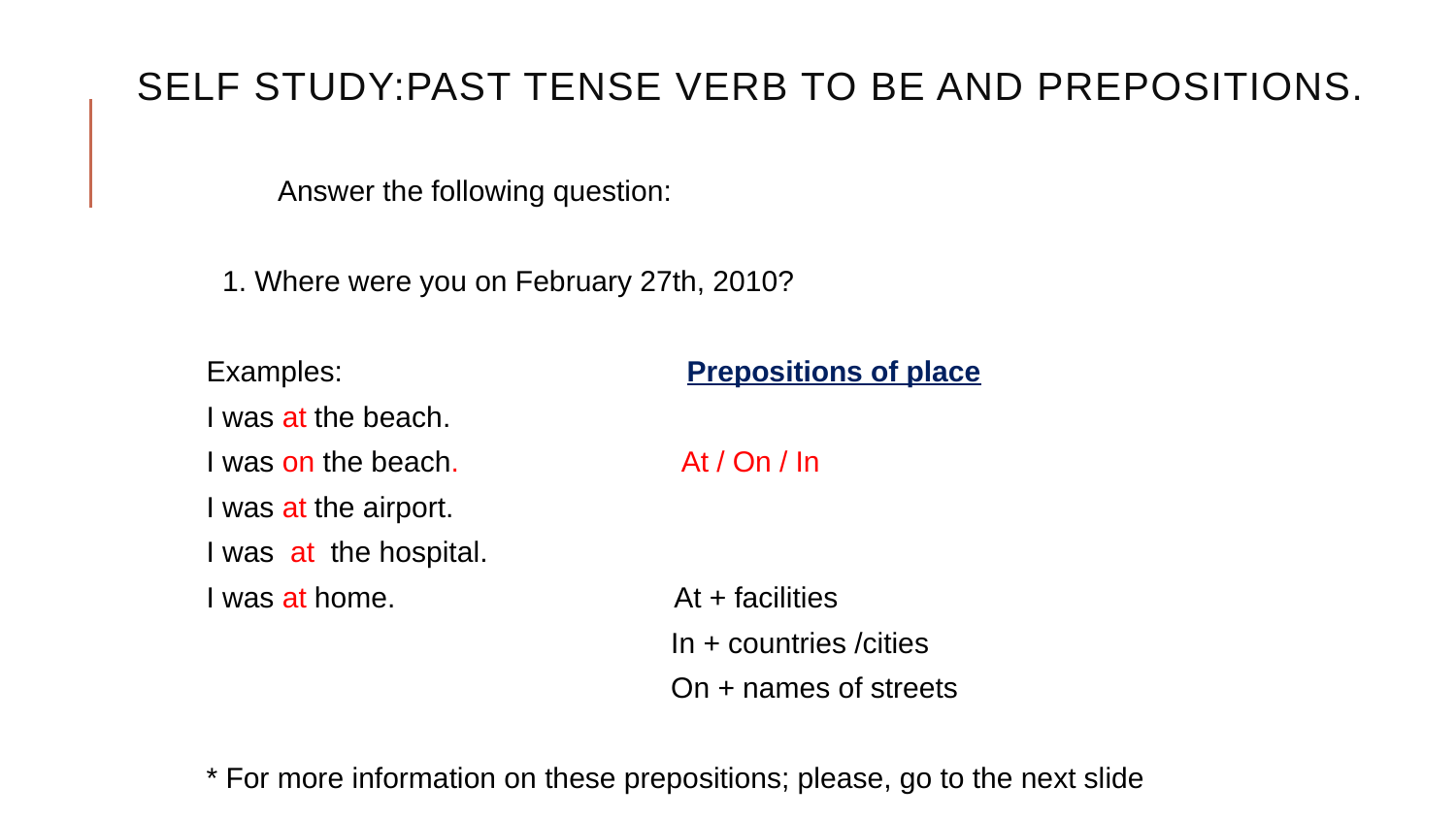

# Self study:Past Tense verb To Be and Prepositions.
Answer the following question:

  1. Where were you on February 27th, 2010?

Examples:                                           Prepositions of place
I was at the beach.
I was on the beach.                            At / On / In
I was at the airport.
I was  at  the hospital.
I was at home.                                   At + facilities
                                                          In + countries /cities
                                                          On + names of streets

* For more information on these prepositions; please, go to the next slide